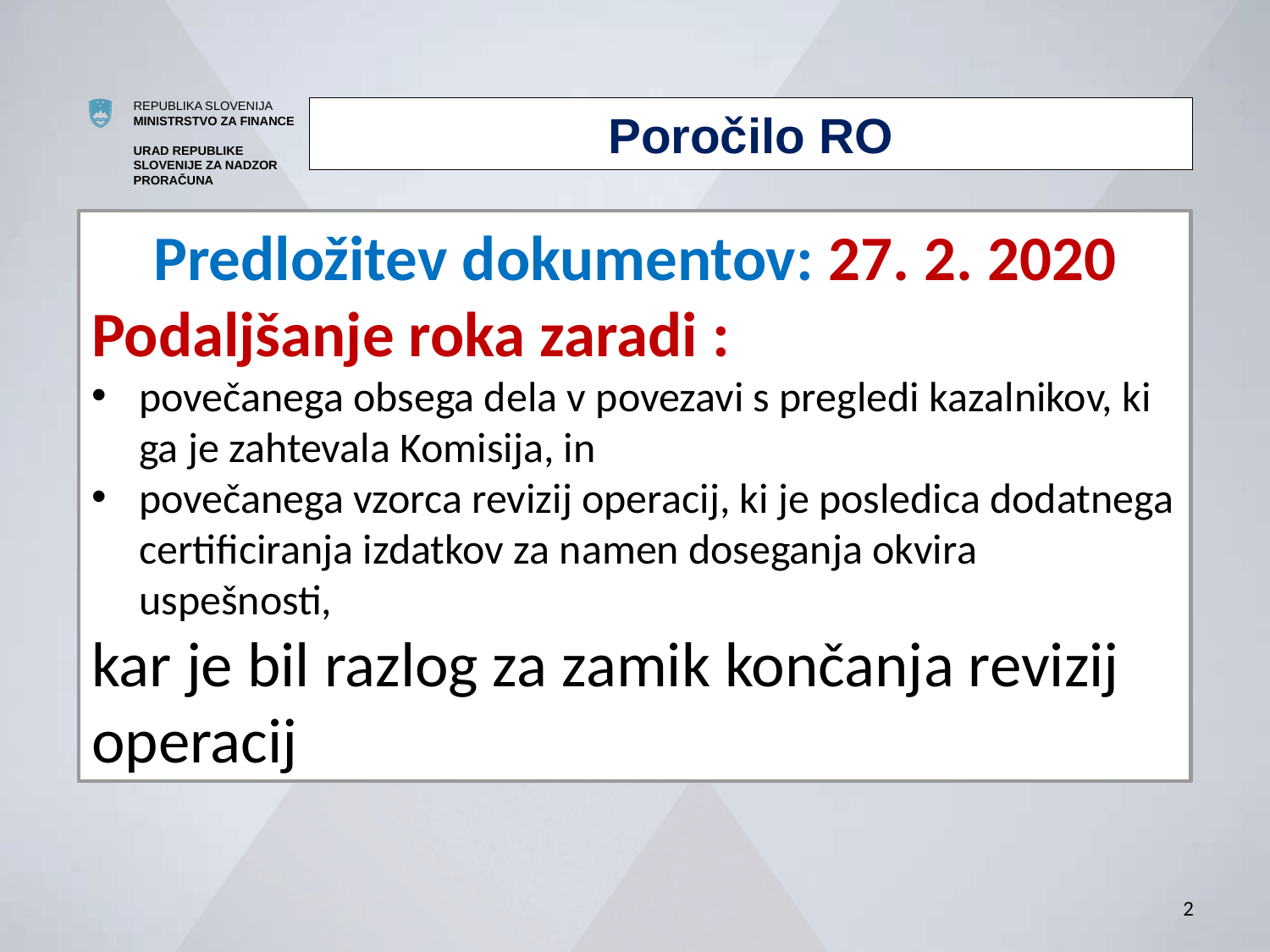

Poročilo RO
Predložitev dokumentov: 27. 2. 2020
Podaljšanje roka zaradi :
povečanega obsega dela v povezavi s pregledi kazalnikov, ki ga je zahtevala Komisija, in
povečanega vzorca revizij operacij, ki je posledica dodatnega certificiranja izdatkov za namen doseganja okvira uspešnosti,
kar je bil razlog za zamik končanja revizij operacij
2